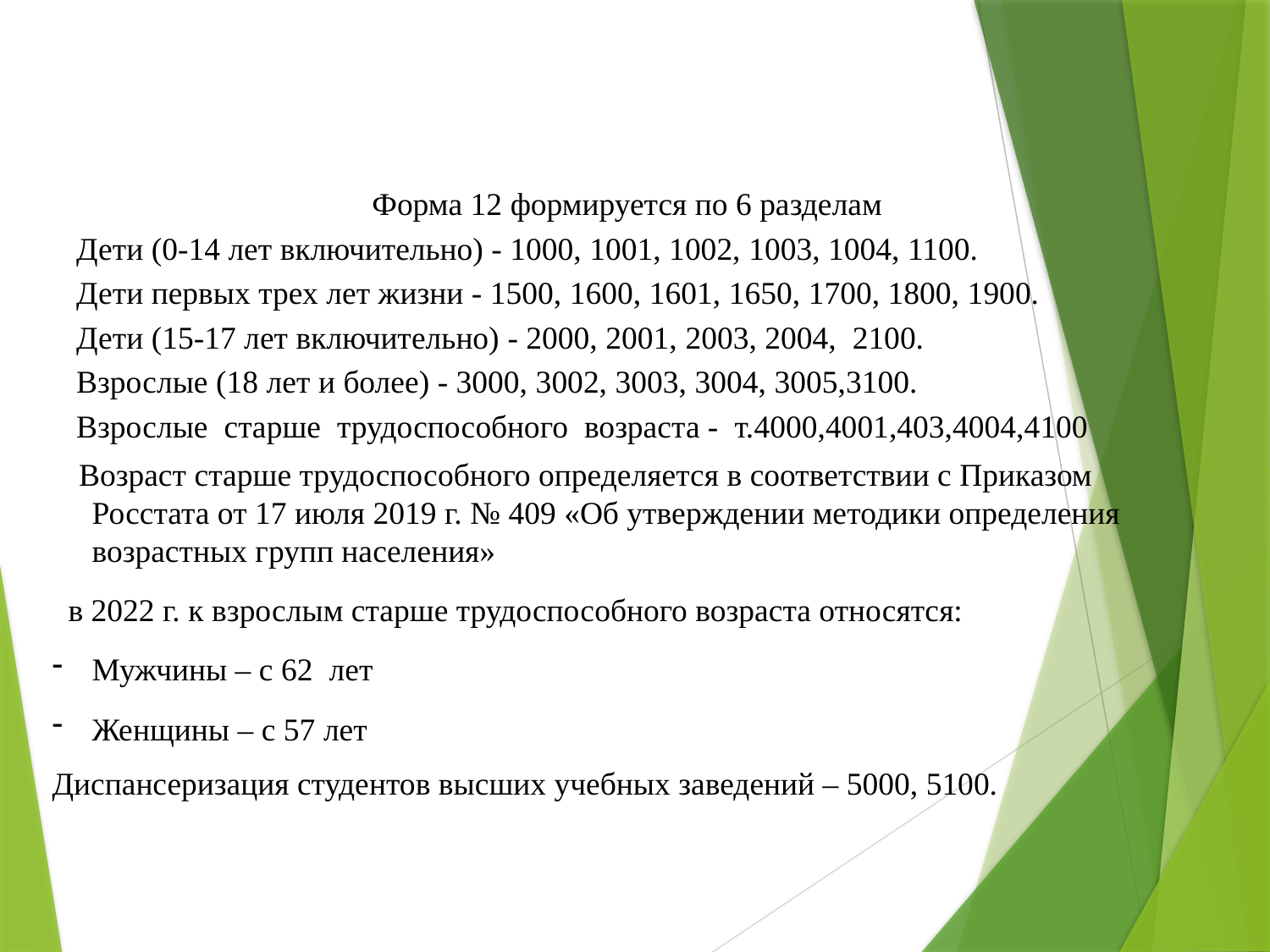

Форма 12 формируется по 6 разделам
   Дети (0-14 лет включительно) - 1000, 1001, 1002, 1003, 1004, 1100.
   Дети первых трех лет жизни - 1500, 1600, 1601, 1650, 1700, 1800, 1900.
   Дети (15-17 лет включительно) - 2000, 2001, 2003, 2004,  2100.
   Взрослые (18 лет и более) - 3000, 3002, 3003, 3004, 3005,3100.
   Взрослые  старше  трудоспособного  возраста -  т.4000,4001,403,4004,4100
   Возраст старше трудоспособного определяется в соответствии с Приказом Росстата от 17 июля 2019 г. № 409 «Об утверждении методики определения возрастных групп населения»
  в 2022 г. к взрослым старше трудоспособного возраста относятся:
Мужчины – с 62  лет
Женщины – с 57 лет
Диспансеризация студентов высших учебных заведений – 5000, 5100.